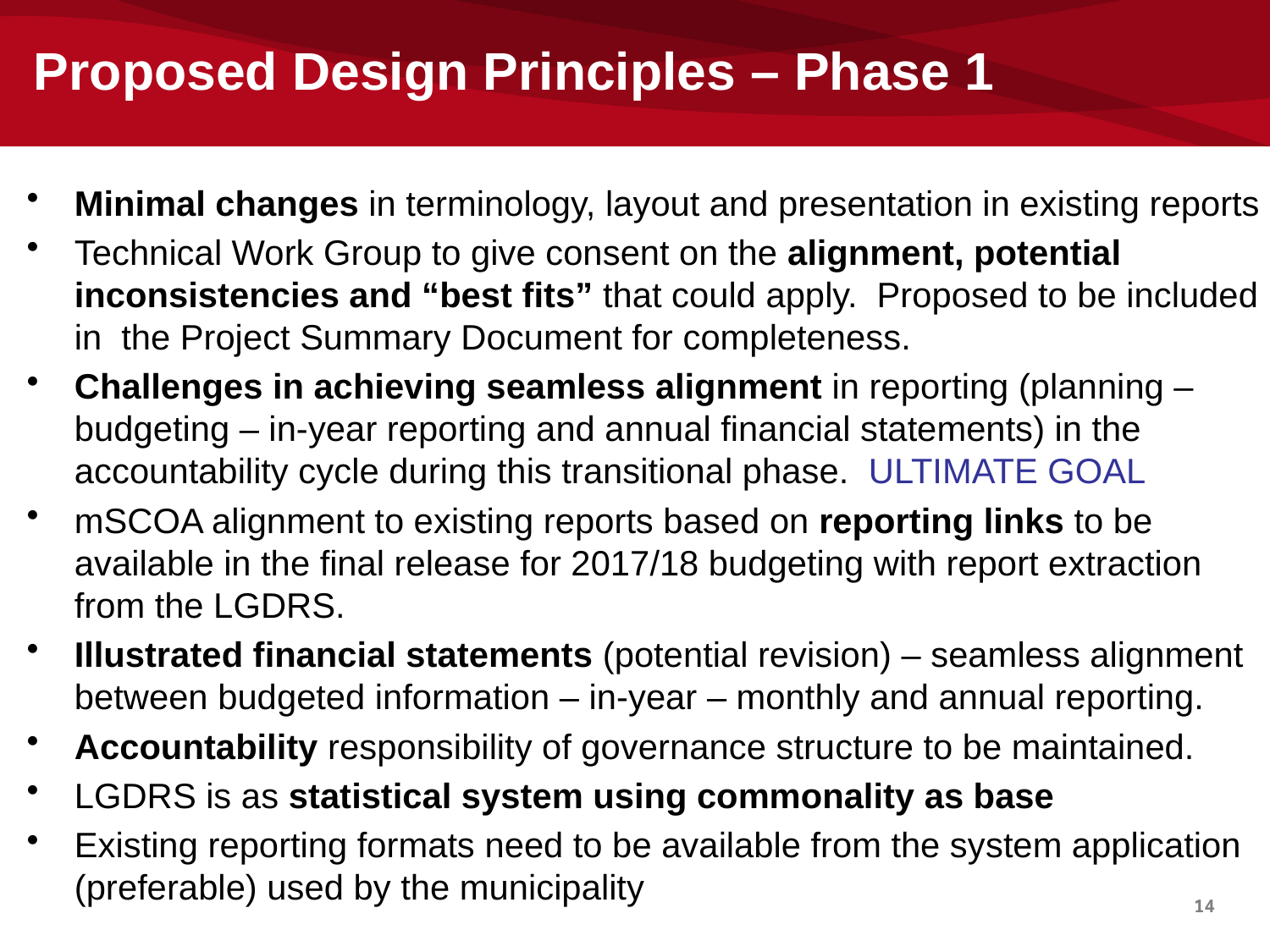

# Proposed Design Principles – Phase 1
Minimal changes in terminology, layout and presentation in existing reports
Technical Work Group to give consent on the alignment, potential inconsistencies and “best fits” that could apply.  Proposed to be included in  the Project Summary Document for completeness.
Challenges in achieving seamless alignment in reporting (planning – budgeting – in-year reporting and annual financial statements) in the accountability cycle during this transitional phase.  ULTIMATE GOAL
mSCOA alignment to existing reports based on reporting links to be available in the final release for 2017/18 budgeting with report extraction from the LGDRS.
Illustrated financial statements (potential revision) – seamless alignment between budgeted information – in-year – monthly and annual reporting.
Accountability responsibility of governance structure to be maintained.
LGDRS is as statistical system using commonality as base
Existing reporting formats need to be available from the system application (preferable) used by the municipality

14